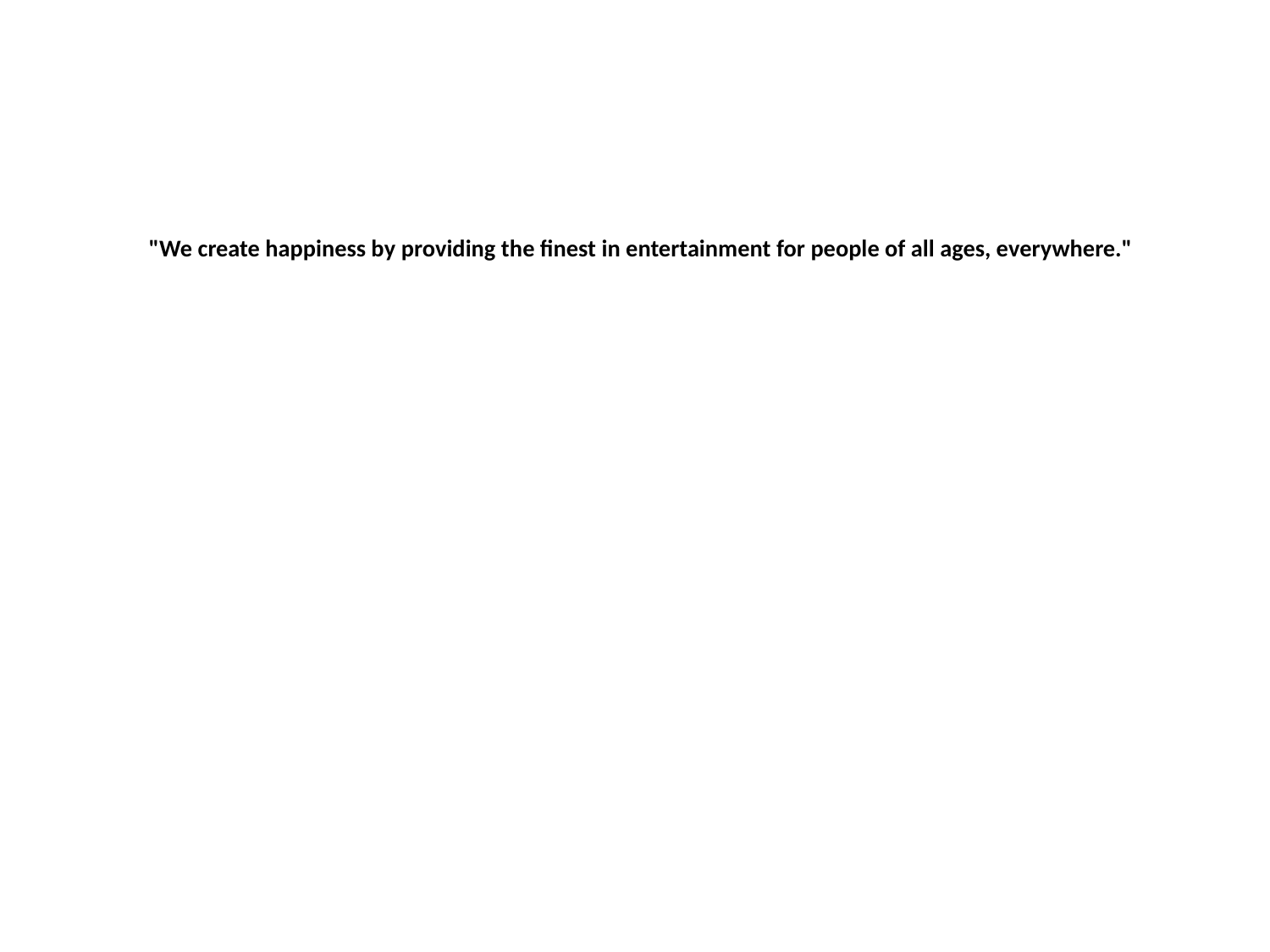

# "We create happiness by providing the finest in entertainment for people of all ages, everywhere."